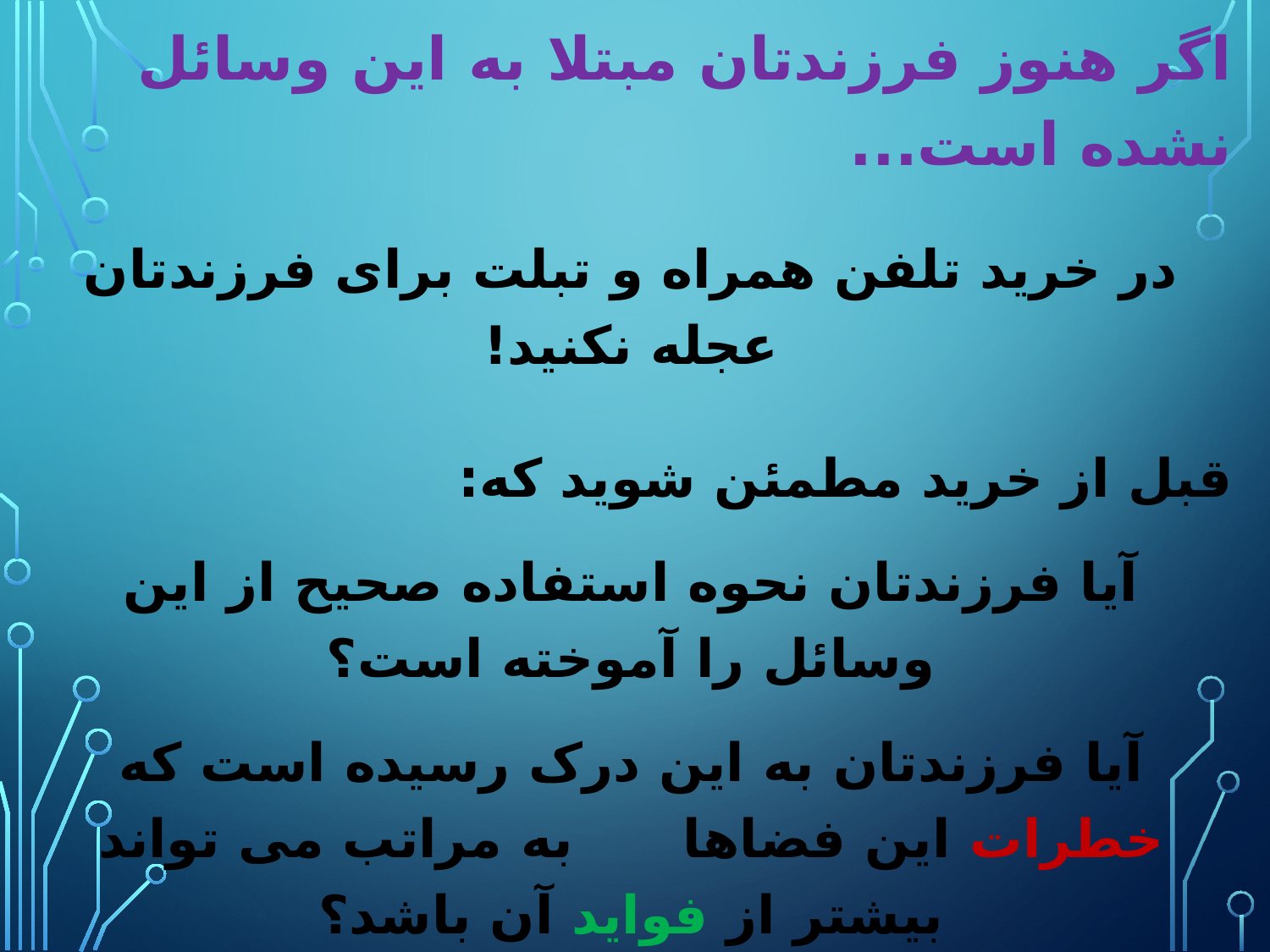

اگر هنوز فرزندتان مبتلا به این وسائل نشده است...

در خرید تلفن همراه و تبلت برای فرزندتان عجله نکنید!

قبل از خرید مطمئن شوید که:

آیا فرزندتان نحوه استفاده صحیح از این وسائل را آموخته است؟

آیا فرزندتان به این درک رسیده است که خطرات این فضاها      به مراتب می تواند بیشتر از فواید آن باشد؟